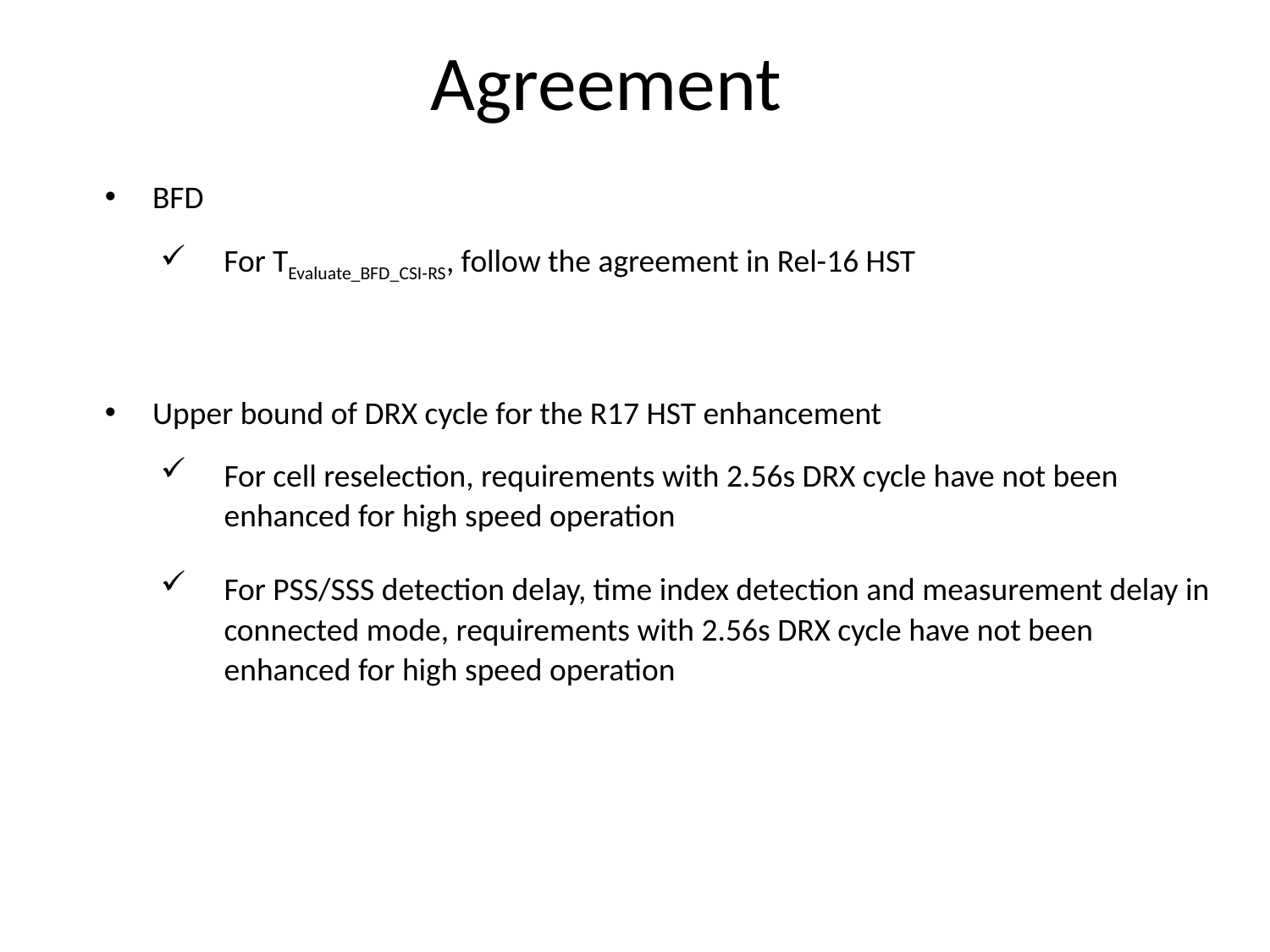

# Agreement

BFD
For TEvaluate_BFD_CSI-RS, follow the agreement in Rel-16 HST
Upper bound of DRX cycle for the R17 HST enhancement
For cell reselection, requirements with 2.56s DRX cycle have not been enhanced for high speed operation
For PSS/SSS detection delay, time index detection and measurement delay in connected mode, requirements with 2.56s DRX cycle have not been enhanced for high speed operation